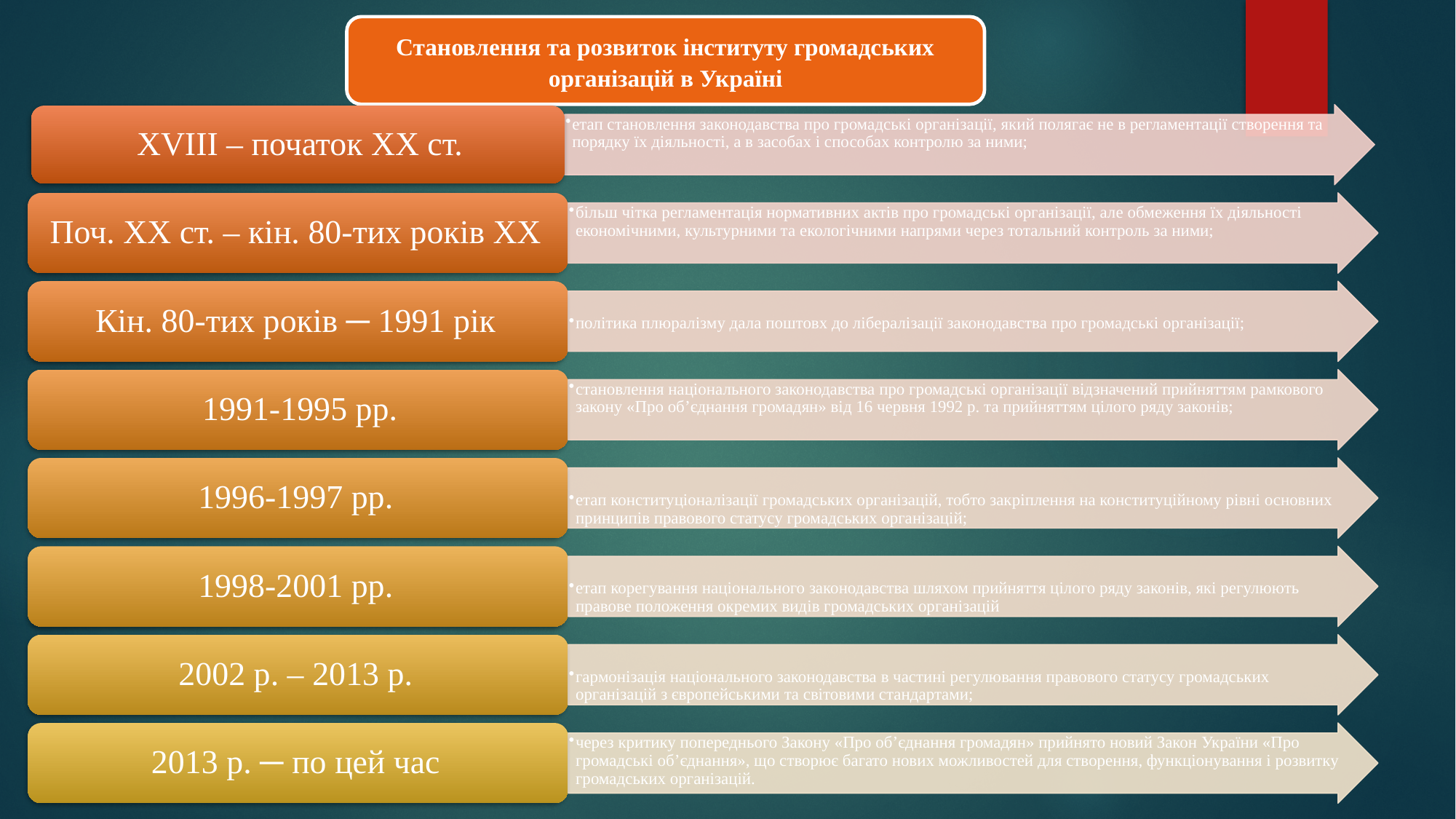

Становлення та розвиток інституту громадських організацій в Україні
етап становлення законодавства про громадські організації, який полягає не в регламентації створення та порядку їх діяльності, а в засобах і способах контролю за ними;
XVIII – початок XX ст.
більш чітка регламентація нормативних актів про громадські організації, але обмеження їх діяльності економічними, культурними та екологічними напрями через тотальний контроль за ними;
Поч. XX ст. – кін. 80-тих років XX

політика плюралізму дала поштовх до лібералізації законодавства про громадські організації;
Кін. 80-тих років ─ 1991 рік
становлення національного законодавства про громадські організації відзначений прийняттям рамкового закону «Про об’єднання громадян» від 16 червня 1992 р. та прийняттям цілого ряду законів;
1991-1995 рр.

етап конституціоналізації громадських організацій, тобто закріплення на конституційному рівні основних принципів правового статусу громадських організацій;
1996-1997 рр.

етап корегування національного законодавства шляхом прийняття цілого ряду законів, які регулюють правове положення окремих видів громадських організацій
1998-2001 рр.

гармонізація національного законодавства в частині регулювання правового статусу громадських організацій з європейськими та світовими стандартами;
2002 р. – 2013 р.
через критику попереднього Закону «Про об’єднання громадян» прийнято новий Закон України «Про громадські об’єднання», що створює багато нових можливостей для створення, функціонування і розвитку громадських організацій.
2013 р. ─ по цей час